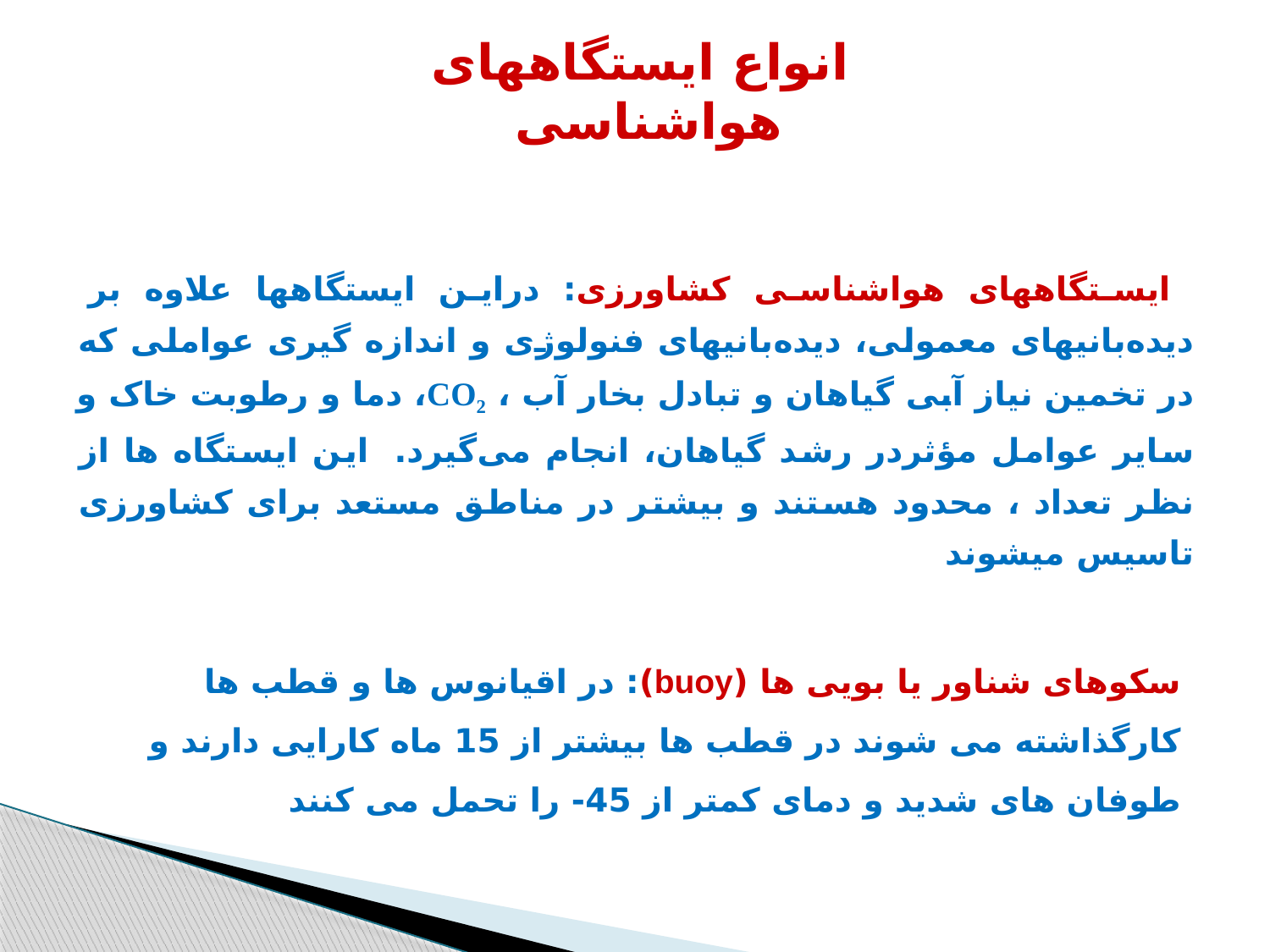

# انواع ایستگاههای هواشناسی

 ایستگاههای هواشناسی كشاورزی: دراین ایستگاهها علاوه بر دیده‌بانیهای معمولی، دیده‌بانیهای فنولوژی و اندازه گیری عواملی كه در تخمین نیاز آبی گیاهان و تبادل بخار آب ، CO2، دما و رطوبت خاک و سایر عوامل مؤثردر رشد گیاهان، انجام می‌گیرد.  این ایستگاه ها از نظر تعداد ، محدود هستند و بیشتر در مناطق مستعد برای کشاورزی تاسیس میشوند

سکوهای شناور یا بویی ها (buoy): در اقیانوس ها و قطب ها کارگذاشته می شوند در قطب ها بیشتر از 15 ماه کارایی دارند و طوفان های شدید و دمای کمتر از 45- را تحمل می کنند